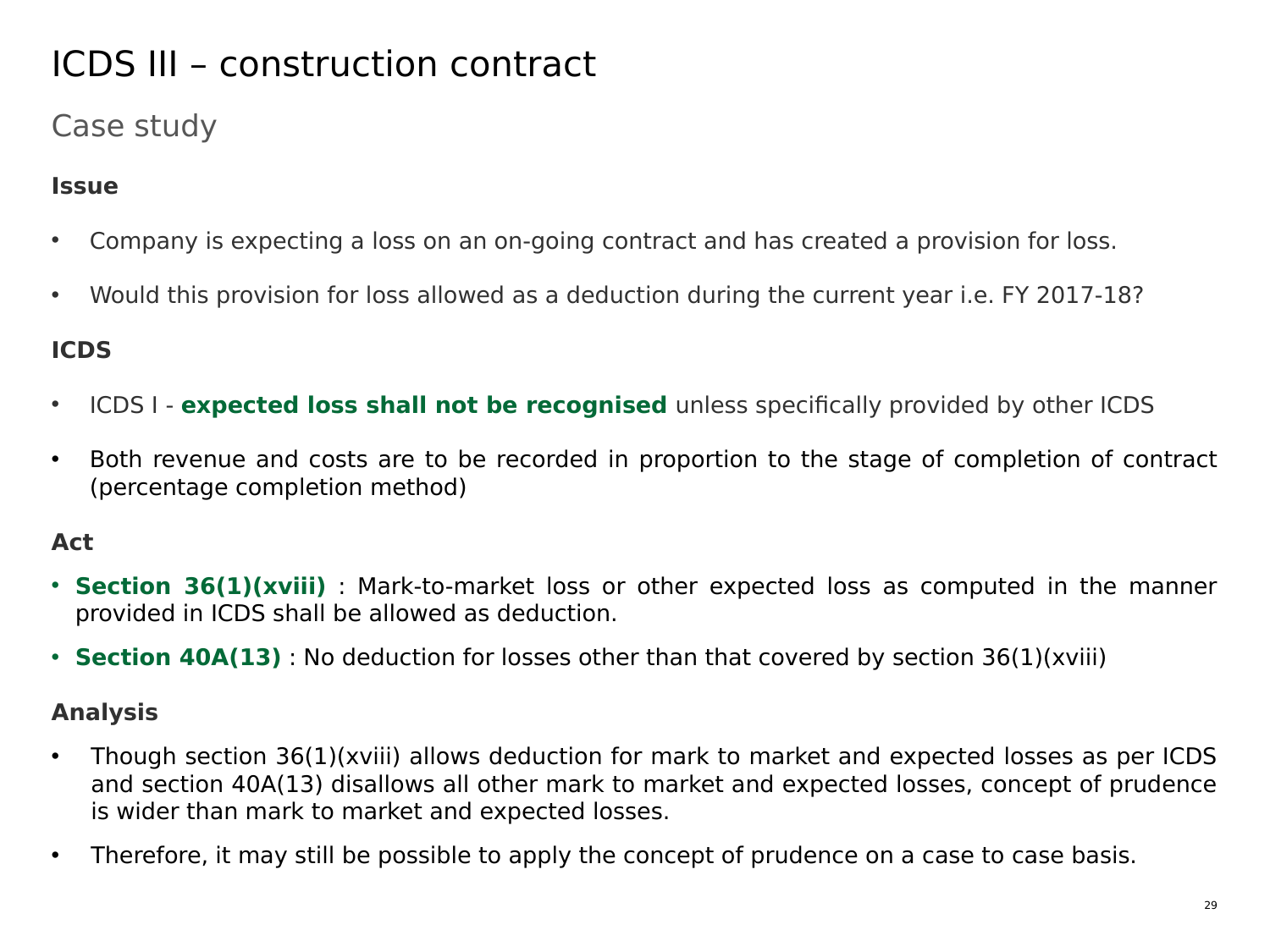

# ICDS III – construction contract
Case study
Issue
Company is expecting a loss on an on-going contract and has created a provision for loss.
Would this provision for loss allowed as a deduction during the current year i.e. FY 2017-18?
ICDS
ICDS I - expected loss shall not be recognised unless specifically provided by other ICDS
Both revenue and costs are to be recorded in proportion to the stage of completion of contract (percentage completion method)
Act
Section 36(1)(xviii) : Mark-to-market loss or other expected loss as computed in the manner provided in ICDS shall be allowed as deduction.
Section 40A(13) : No deduction for losses other than that covered by section 36(1)(xviii)
Analysis
Though section 36(1)(xviii) allows deduction for mark to market and expected losses as per ICDS and section 40A(13) disallows all other mark to market and expected losses, concept of prudence is wider than mark to market and expected losses.
Therefore, it may still be possible to apply the concept of prudence on a case to case basis.